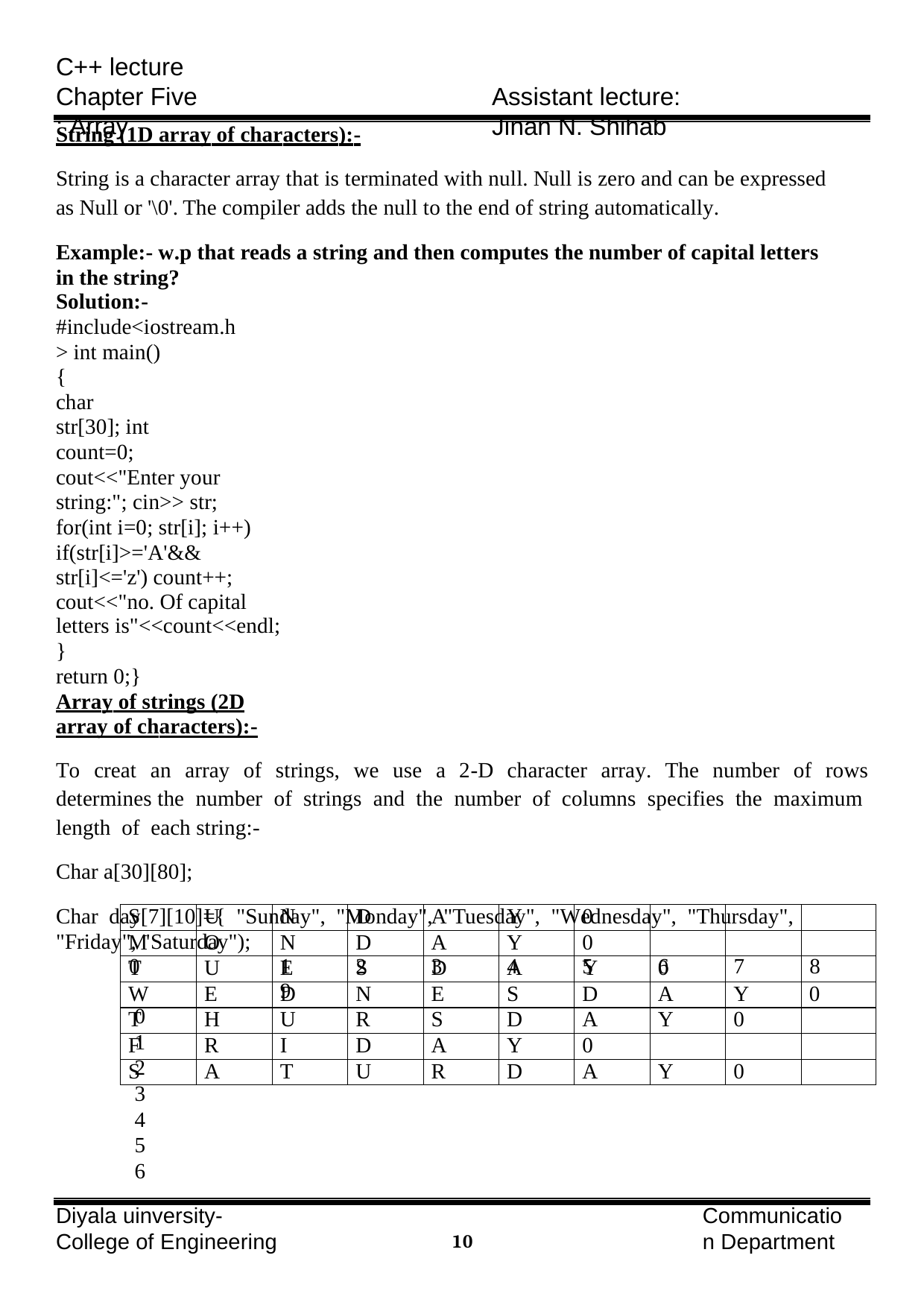

C++ lecture
Chapter Five : Array
Assistant lecture: Jinan N. Shihab

String (1D array of characters):-

String is a character array that is terminated with null. Null is zero and can be expressed as Null or '\0'. The compiler adds the null to the end of string automatically.

Example:- w.p that reads a string and then computes the number of capital letters in the string?
Solution:-
#include<iostream.h> int main()
{
char str[30]; int count=0;
cout<<"Enter your string:"; cin>> str;
for(int i=0; str[i]; i++) if(str[i]>='A'&& str[i]<='z') count++;
cout<<"no. Of capital letters is"<<count<<endl;
}
return 0;}
Array of strings (2D array of characters):-

To creat an array of strings, we use a 2-D character array. The number of rows determines the  number  of  strings  and  the  number  of  columns  specifies  the  maximum  length  of  each string:-

Char a[30][80];

Char  day[7][10]={  "Sunday",  "Monday",  "Tuesday",  "Wednesday",  "Thursday",  "Friday", "Saturday");
0	1	2	3	4	5	6	7	8	9
0
1
2
3
4
5
6

| S | U | N | D | A | Y | 0 |  |  |  |
| --- | --- | --- | --- | --- | --- | --- | --- | --- | --- |
| M | O | N | D | A | Y | 0 |  |  |  |
| T | U | E | S | D | A | Y | 0 |  |  |
| W | E | D | N | E | S | D | A | Y | 0 |
| T | H | U | R | S | D | A | Y | 0 |  |
| F | R | I | D | A | Y | 0 |  |  |  |
| S | A | T | U | R | D | A | Y | 0 |  |

Diyala uinversity- College of Engineering
Communication Department

10